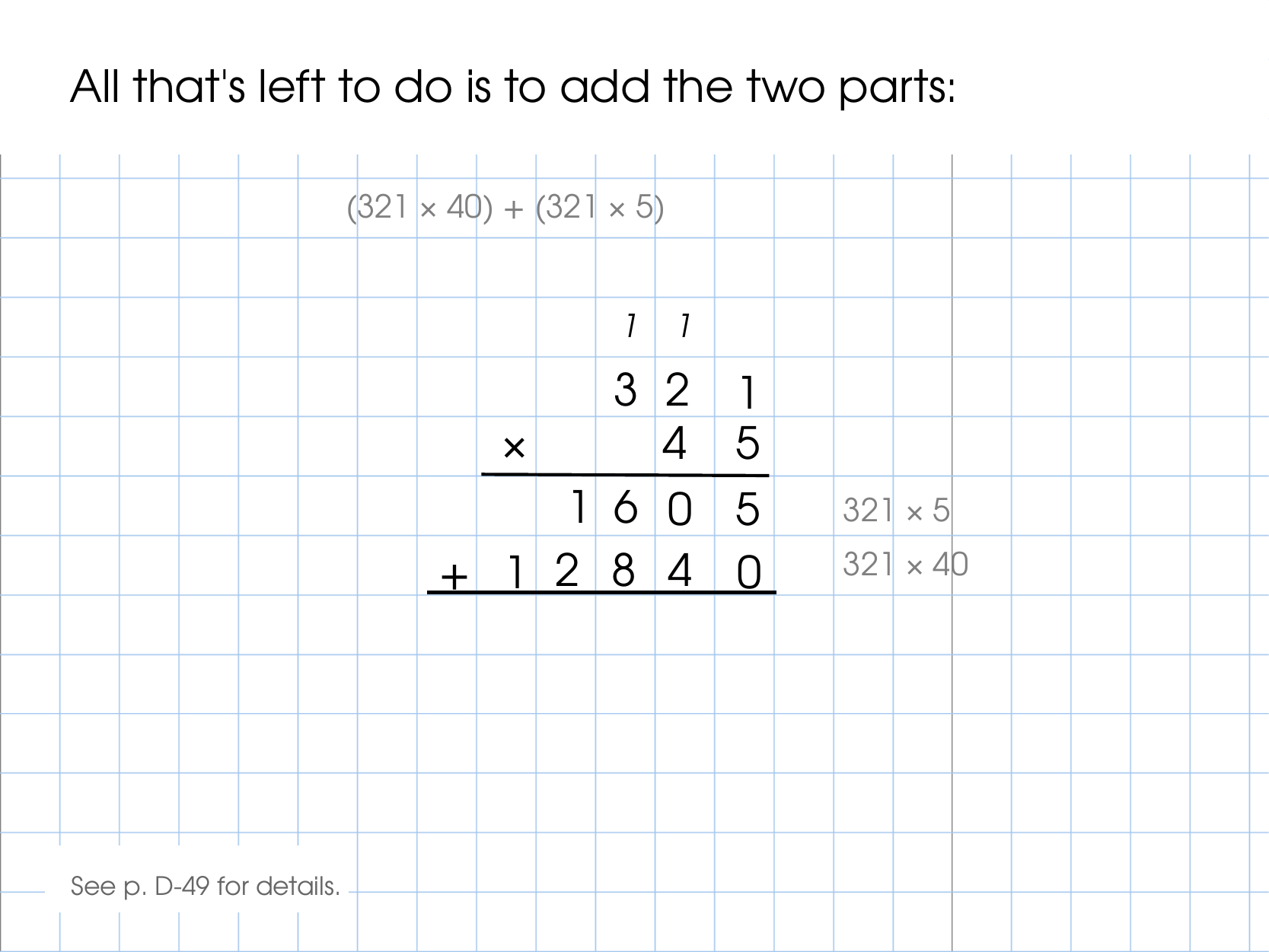

All that's left to do is to add the two parts:
(321 × 40) + (321 × 5)
1
1
3
2
1
×
4
5
1
6
0
5
2
8
4
+
1
0
321 × 5
321 × 40

See p. D-49 for details.